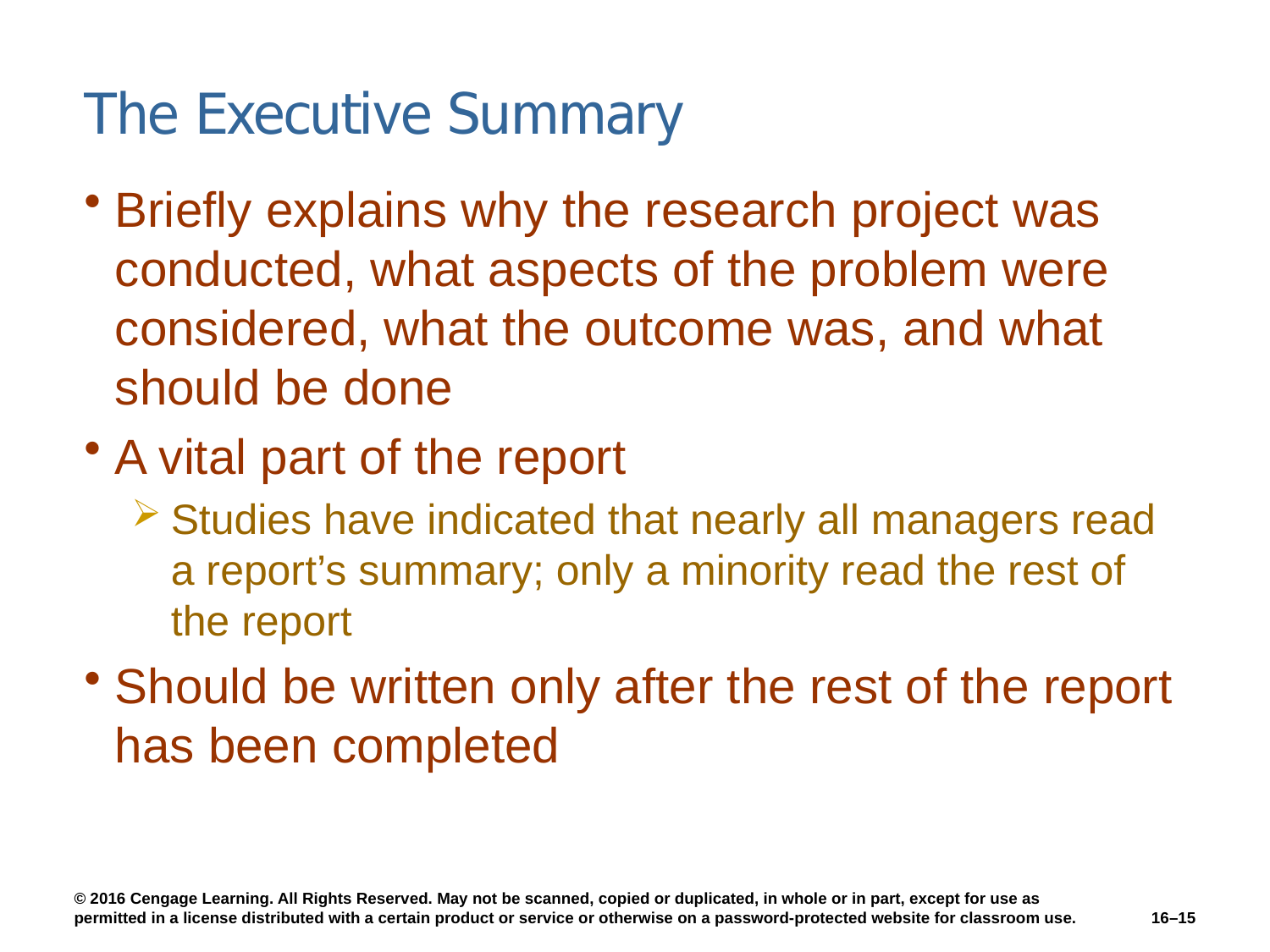

# The Executive Summary
Briefly explains why the research project was conducted, what aspects of the problem were considered, what the outcome was, and what should be done
A vital part of the report
Studies have indicated that nearly all managers read a report’s summary; only a minority read the rest of the report
Should be written only after the rest of the report has been completed
16–15
© 2016 Cengage Learning. All Rights Reserved. May not be scanned, copied or duplicated, in whole or in part, except for use as permitted in a license distributed with a certain product or service or otherwise on a password-protected website for classroom use.